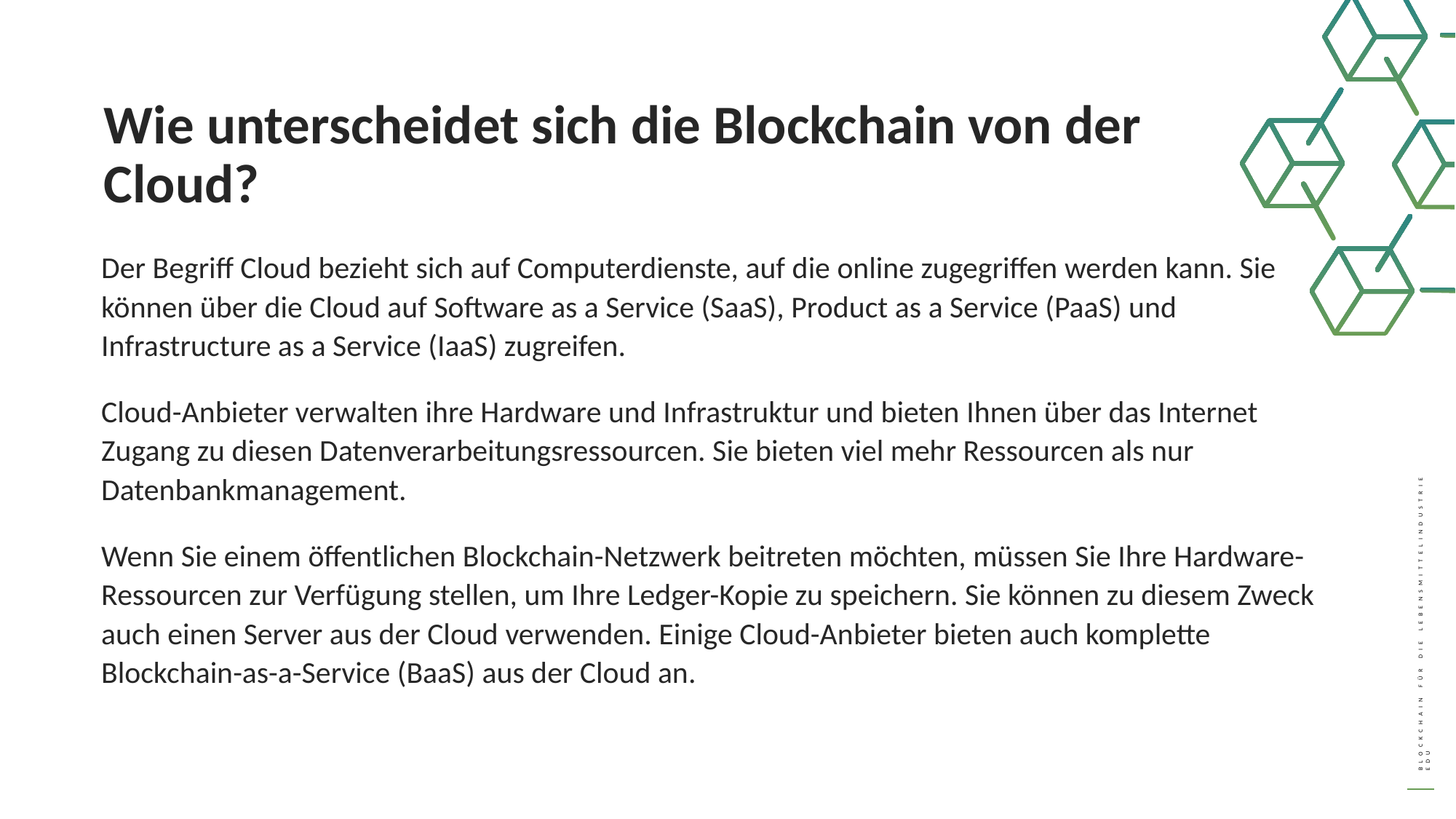

Wie unterscheidet sich die Blockchain von der Cloud?
	Der Begriff Cloud bezieht sich auf Computerdienste, auf die online zugegriffen werden kann. Sie können über die Cloud auf Software as a Service (SaaS), Product as a Service (PaaS) und Infrastructure as a Service (IaaS) zugreifen.
	Cloud-Anbieter verwalten ihre Hardware und Infrastruktur und bieten Ihnen über das Internet Zugang zu diesen Datenverarbeitungsressourcen. Sie bieten viel mehr Ressourcen als nur Datenbankmanagement.
	Wenn Sie einem öffentlichen Blockchain-Netzwerk beitreten möchten, müssen Sie Ihre Hardware-Ressourcen zur Verfügung stellen, um Ihre Ledger-Kopie zu speichern. Sie können zu diesem Zweck auch einen Server aus der Cloud verwenden. Einige Cloud-Anbieter bieten auch komplette Blockchain-as-a-Service (BaaS) aus der Cloud an.